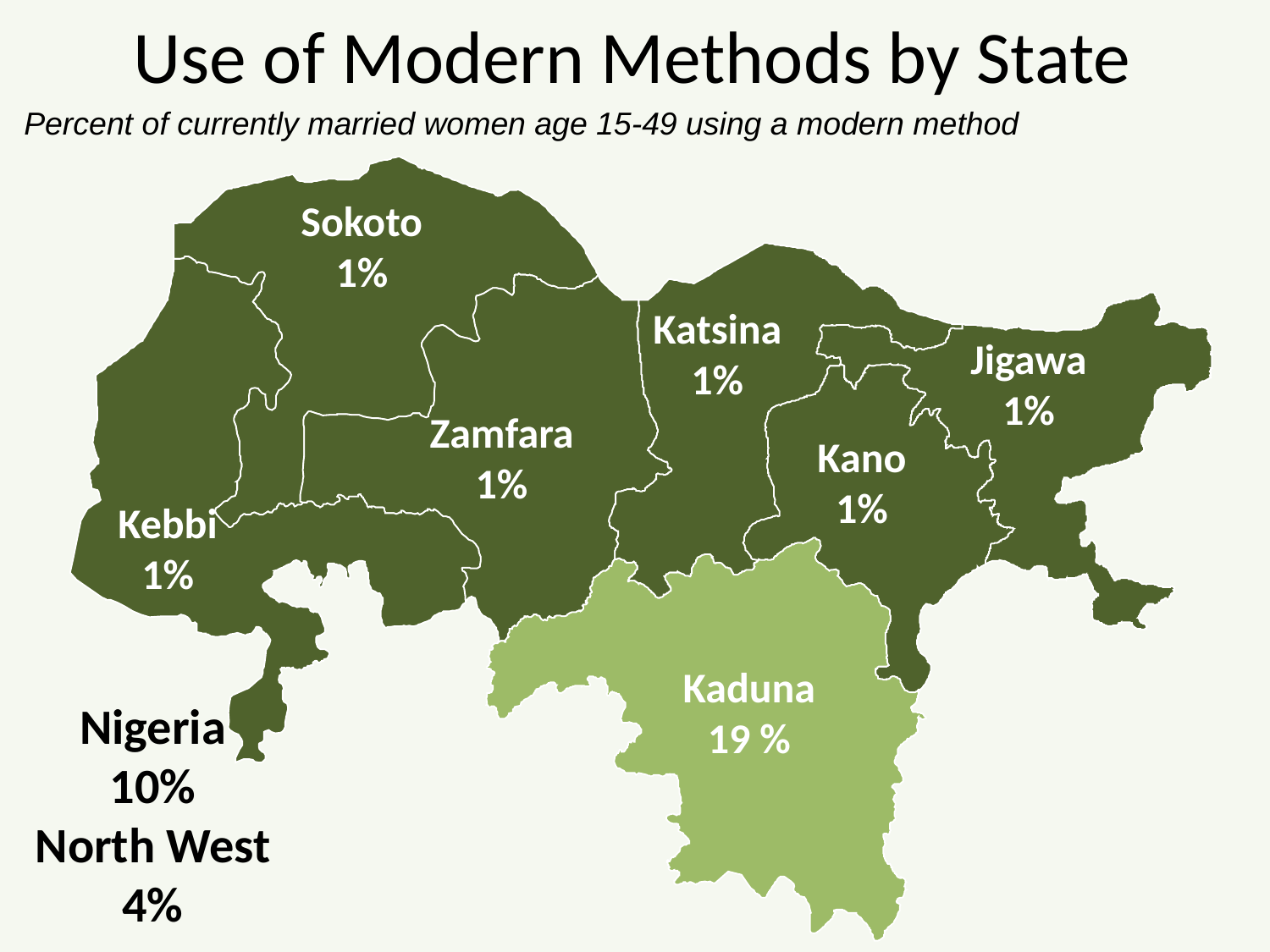

# Use of Modern Methods by State

Percent of currently married women age 15-49 using a modern method

Sokoto
1%
Katsina
1%
Jigawa
1%
Zamfara
1%
Kano
1%
Kebbi
1%
Kaduna
19 %
Nigeria
10%
North West
4%